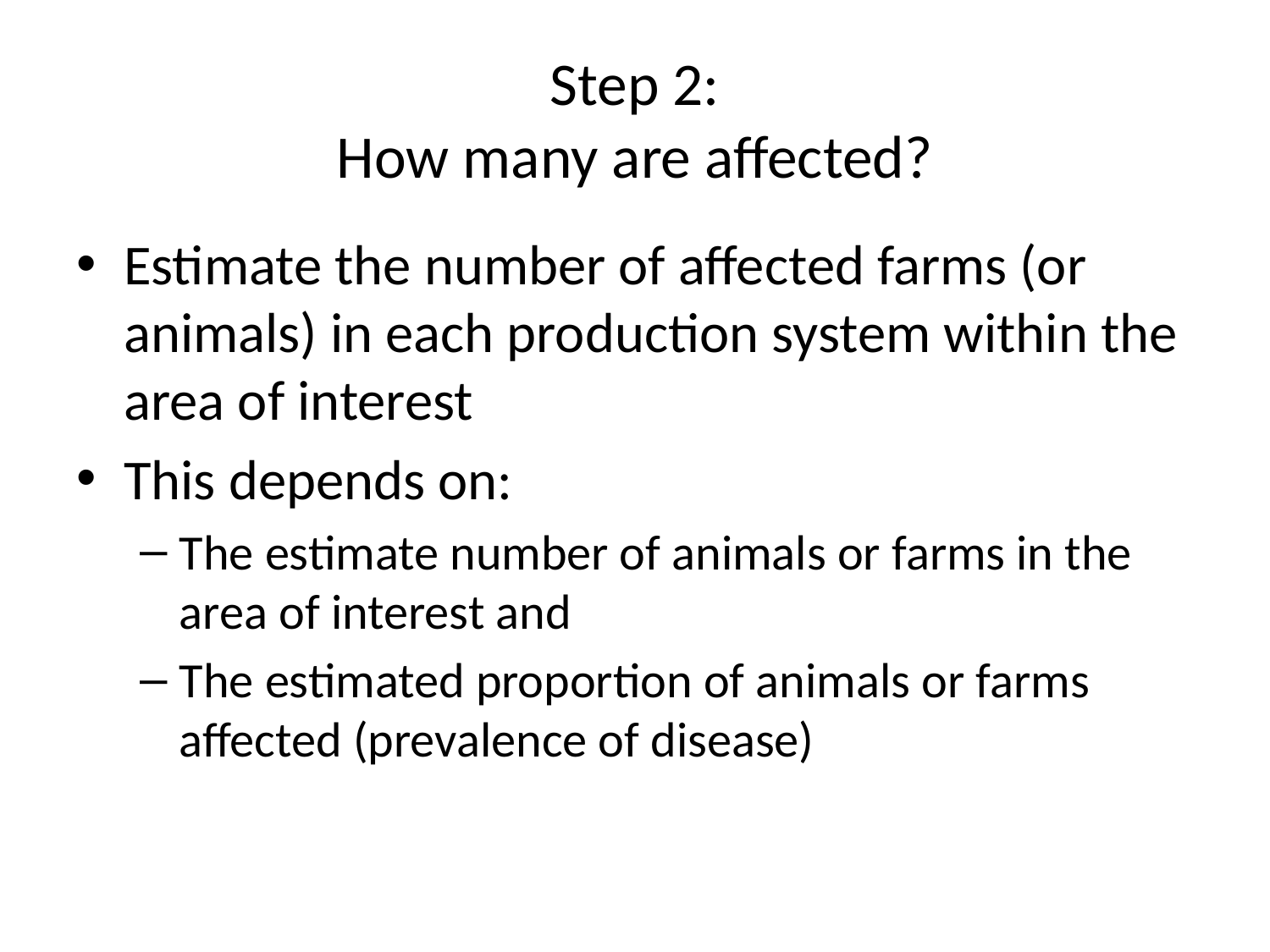

# Step 2: How many are affected?
Estimate the number of affected farms (or animals) in each production system within the area of interest
This depends on:
The estimate number of animals or farms in the area of interest and
The estimated proportion of animals or farms affected (prevalence of disease)